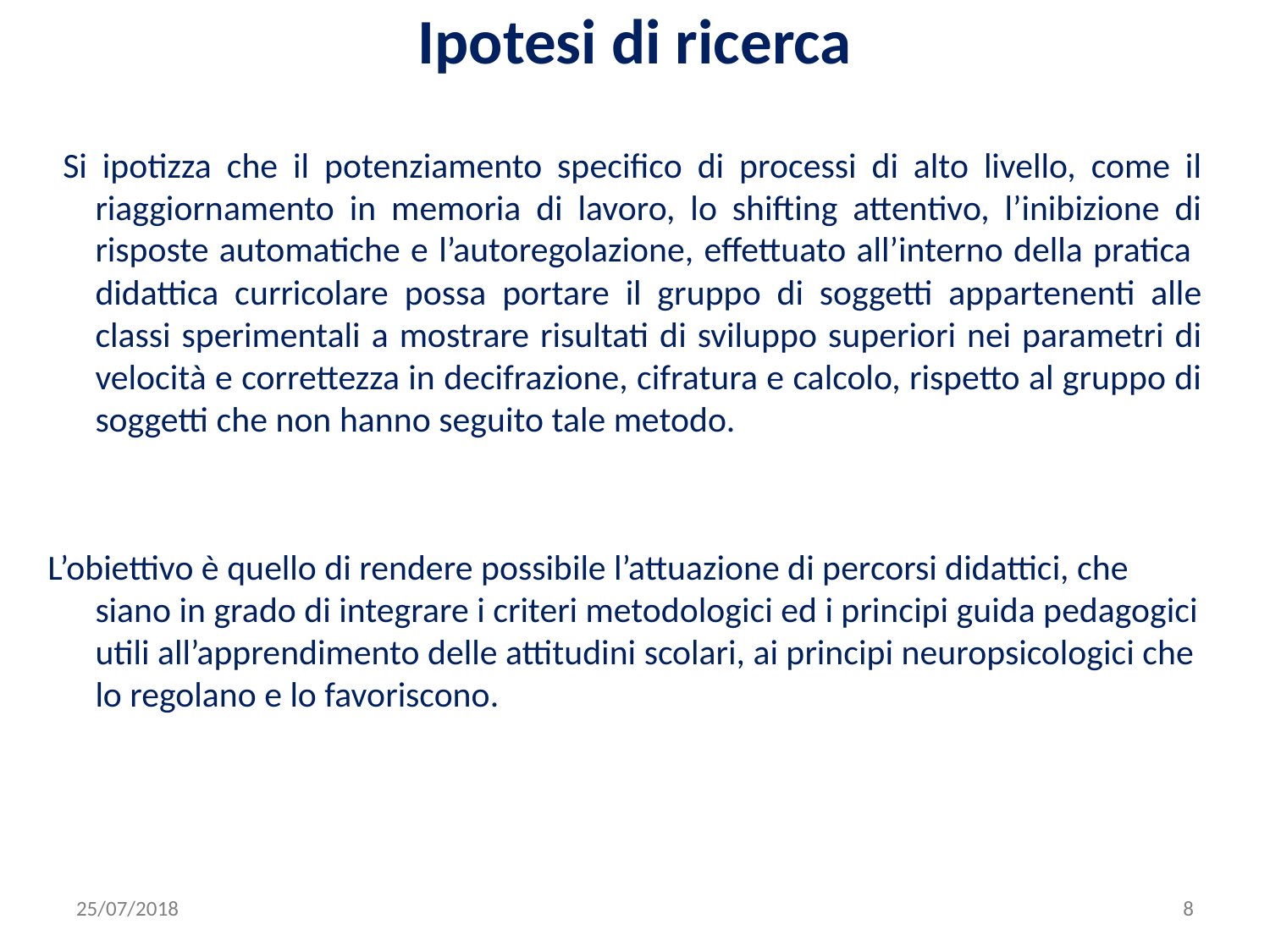

Ipotesi di ricerca

 Si ipotizza che il potenziamento specifico di processi di alto livello, come il riaggiornamento in memoria di lavoro, lo shifting attentivo, l’inibizione di risposte automatiche e l’autoregolazione, effettuato all’interno della pratica  didattica curricolare possa portare il gruppo di soggetti appartenenti alle classi sperimentali a mostrare risultati di sviluppo superiori nei parametri di velocità e correttezza in decifrazione, cifratura e calcolo, rispetto al gruppo di soggetti che non hanno seguito tale metodo.

L’obiettivo è quello di rendere possibile l’attuazione di percorsi didattici, che siano in grado di integrare i criteri metodologici ed i principi guida pedagogici utili all’apprendimento delle attitudini scolari, ai principi neuropsicologici che lo regolano e lo favoriscono.
25/07/2018
8